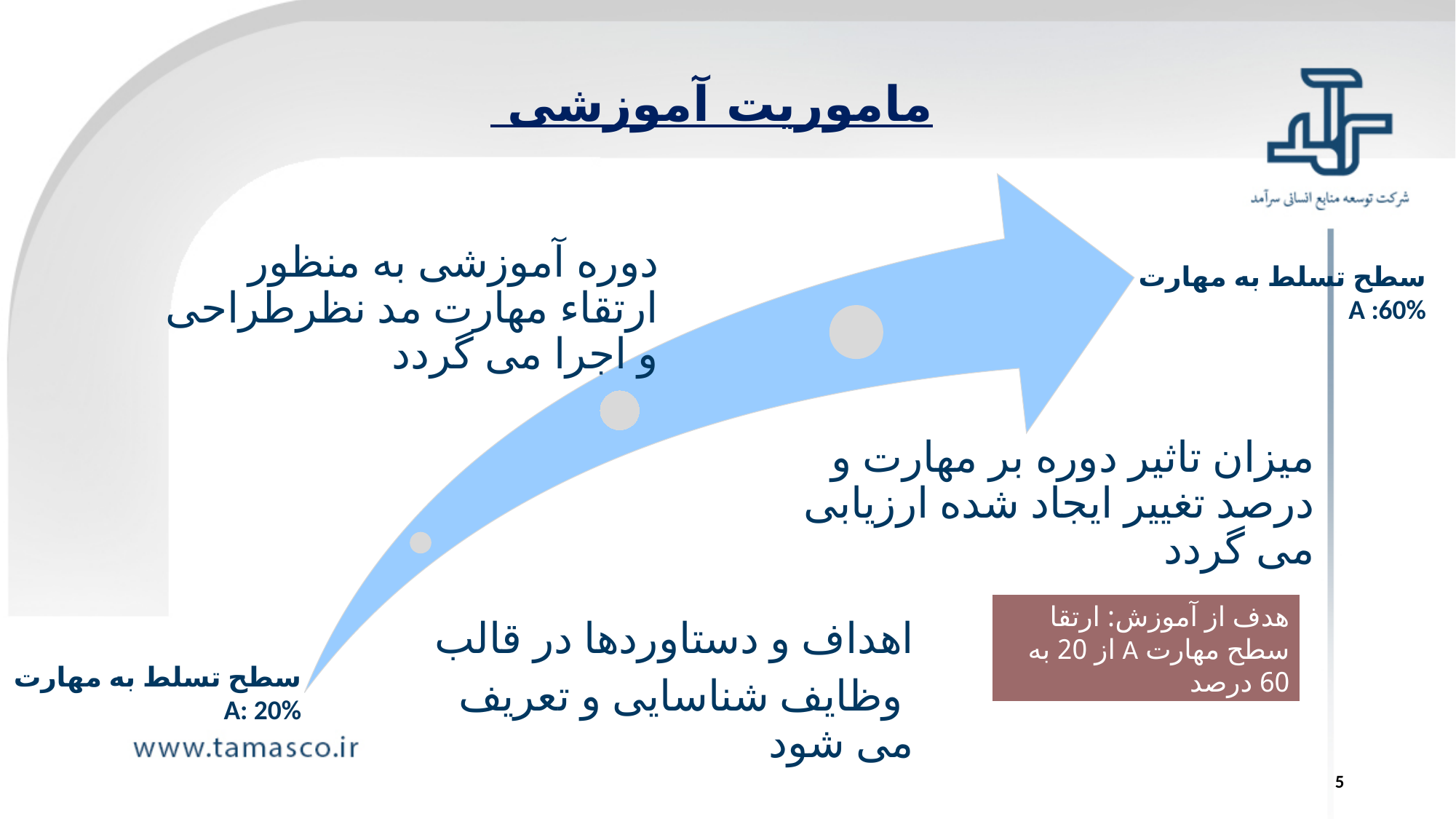

ماموریت آموزشی
 اهداف و دستاوردها در قالب  وظایف شناسایی و تعریف می شود
دوره آموزشی به منظور ارتقاء مهارت مد نظرطراحی و اجرا می گردد
میزان تاثیر دوره بر مهارت و درصد تغییر ایجاد شده ارزیابی می گردد
سطح تسلط به مهارت A :60%
هدف از آموزش: ارتقا سطح مهارت A از 20 به 60 درصد
سطح تسلط به مهارت A: 20%
5